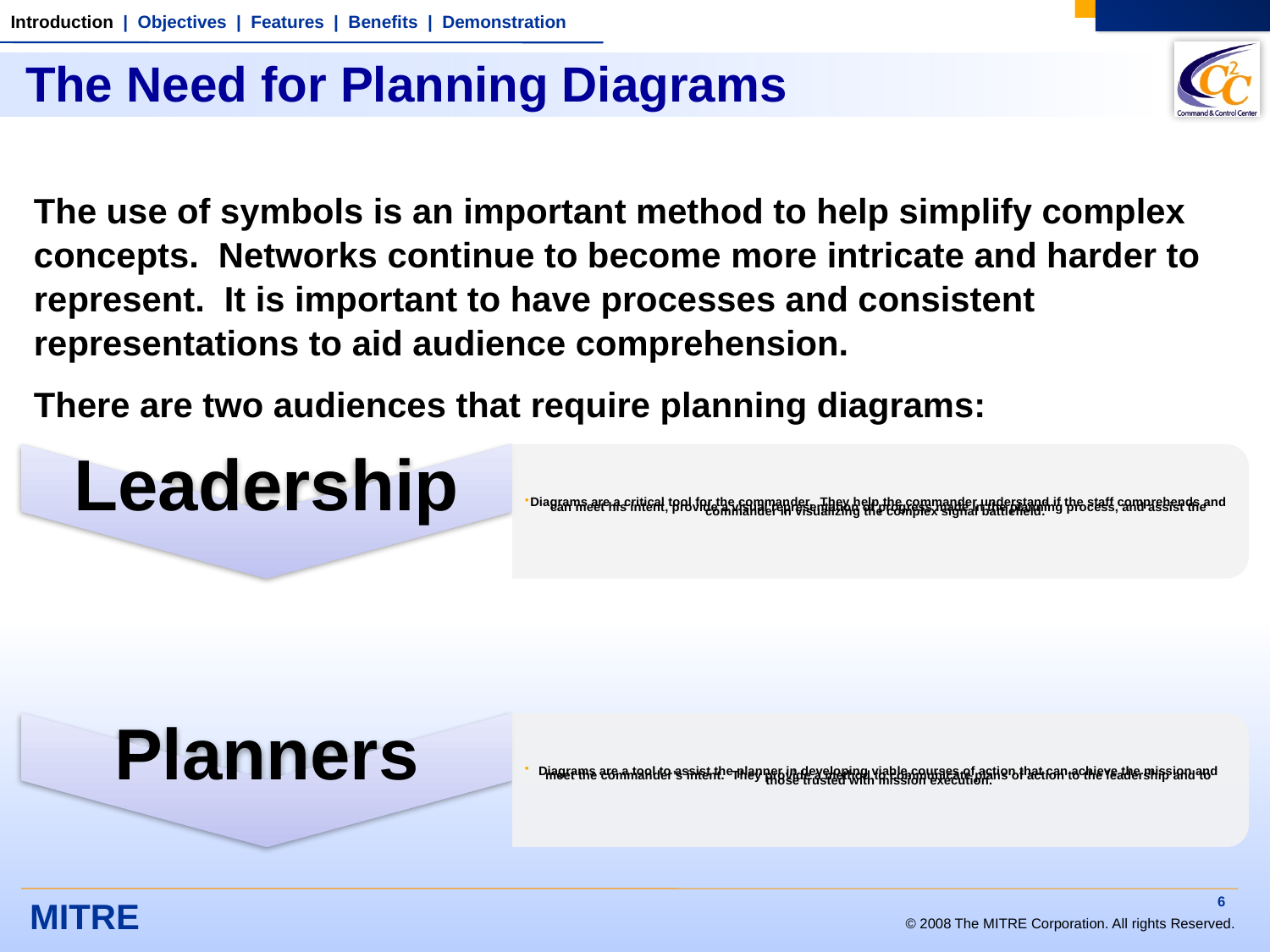

Introduction  |  Objectives  |  Features  |  Benefits  |  Demonstration
# The Need for Planning Diagrams
The use of symbols is an important method to help simplify complex concepts.  Networks continue to become more intricate and harder to represent.  It is important to have processes and consistent representations to aid audience comprehension.
There are two audiences that require planning diagrams:
Leadership
Planners
6